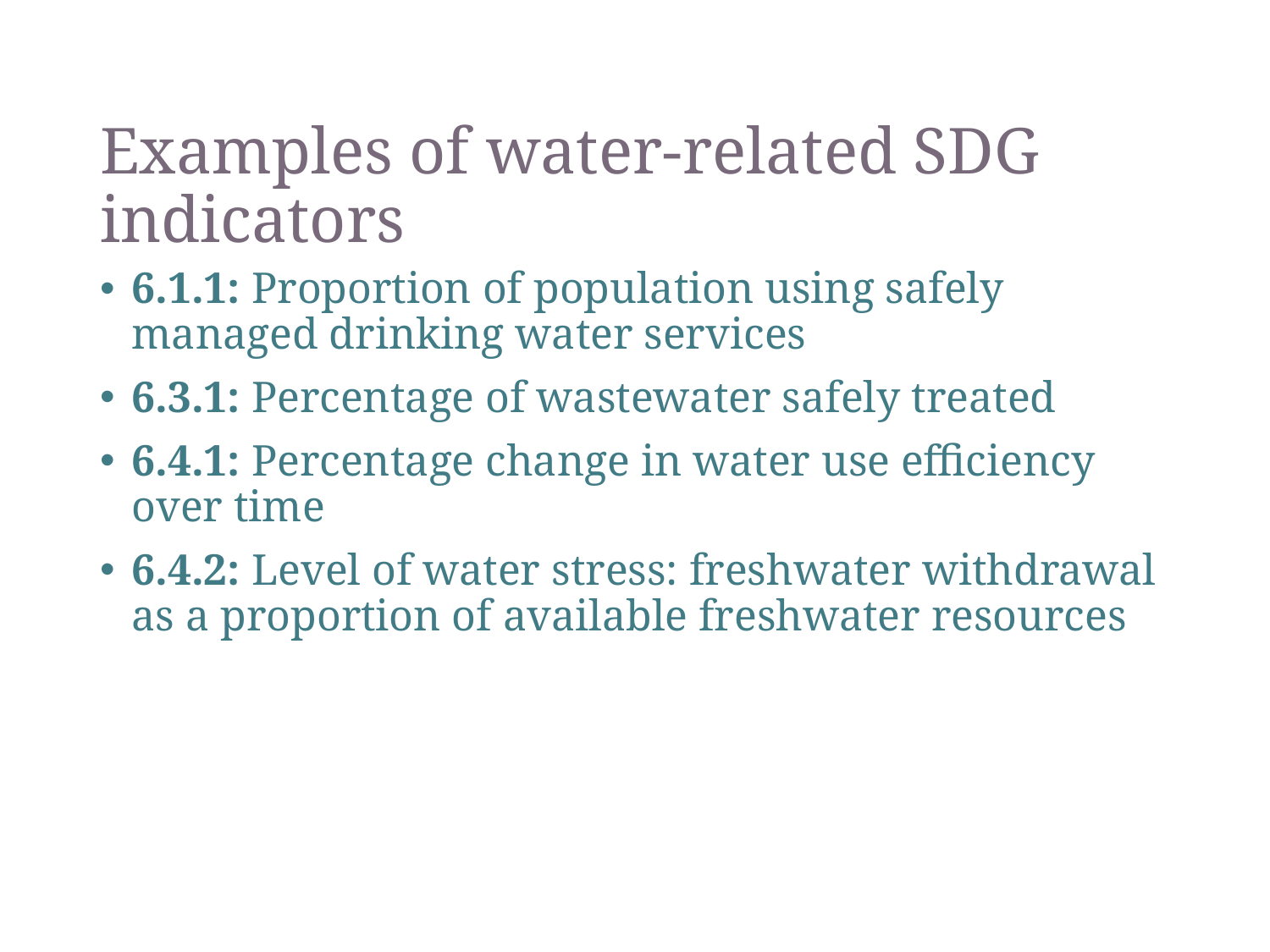

# Examples of water-related SDG indicators
6.1.1: Proportion of population using safely managed drinking water services
6.3.1: Percentage of wastewater safely treated
6.4.1: Percentage change in water use efficiency over time
6.4.2: Level of water stress: freshwater withdrawal as a proportion of available freshwater resources

9
SEEA-CF - Water accounts